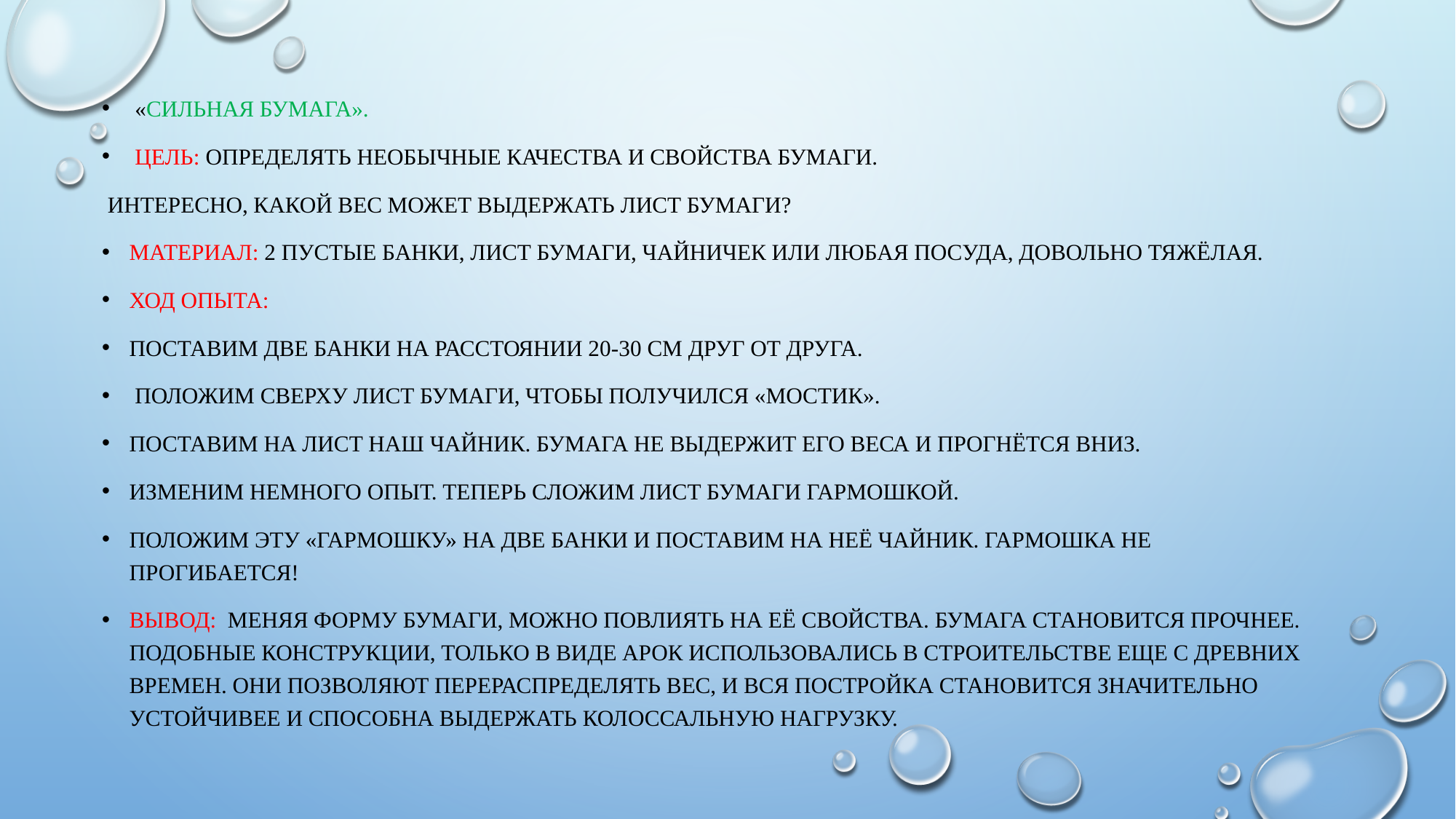

«Сильная бумага».
 Цель: определять необычные качества и свойства бумаги.
 Интересно, какой вес может выдержать лист бумаги?
Материал: 2 пустые банки, лист бумаги, чайничек или любая посуда, довольно тяжёлая.
Ход опыта:
Поставим две банки на расстоянии 20-30 см друг от друга.
 Положим сверху лист бумаги, чтобы получился «мостик».
Поставим на лист наш чайник. Бумага не выдержит его веса и прогнётся вниз.
Изменим немного опыт. Теперь сложим лист бумаги гармошкой.
Положим эту «гармошку» на две банки и поставим на неё чайник. Гармошка не прогибается!
Вывод:  меняя форму бумаги, можно повлиять на её свойства. Бумага становится прочнее. Подобные конструкции, только в виде арок использовались в строительстве еще с древних времен. Они позволяют перераспределять вес, и вся постройка становится значительно устойчивее и способна выдержать колоссальную нагрузку.